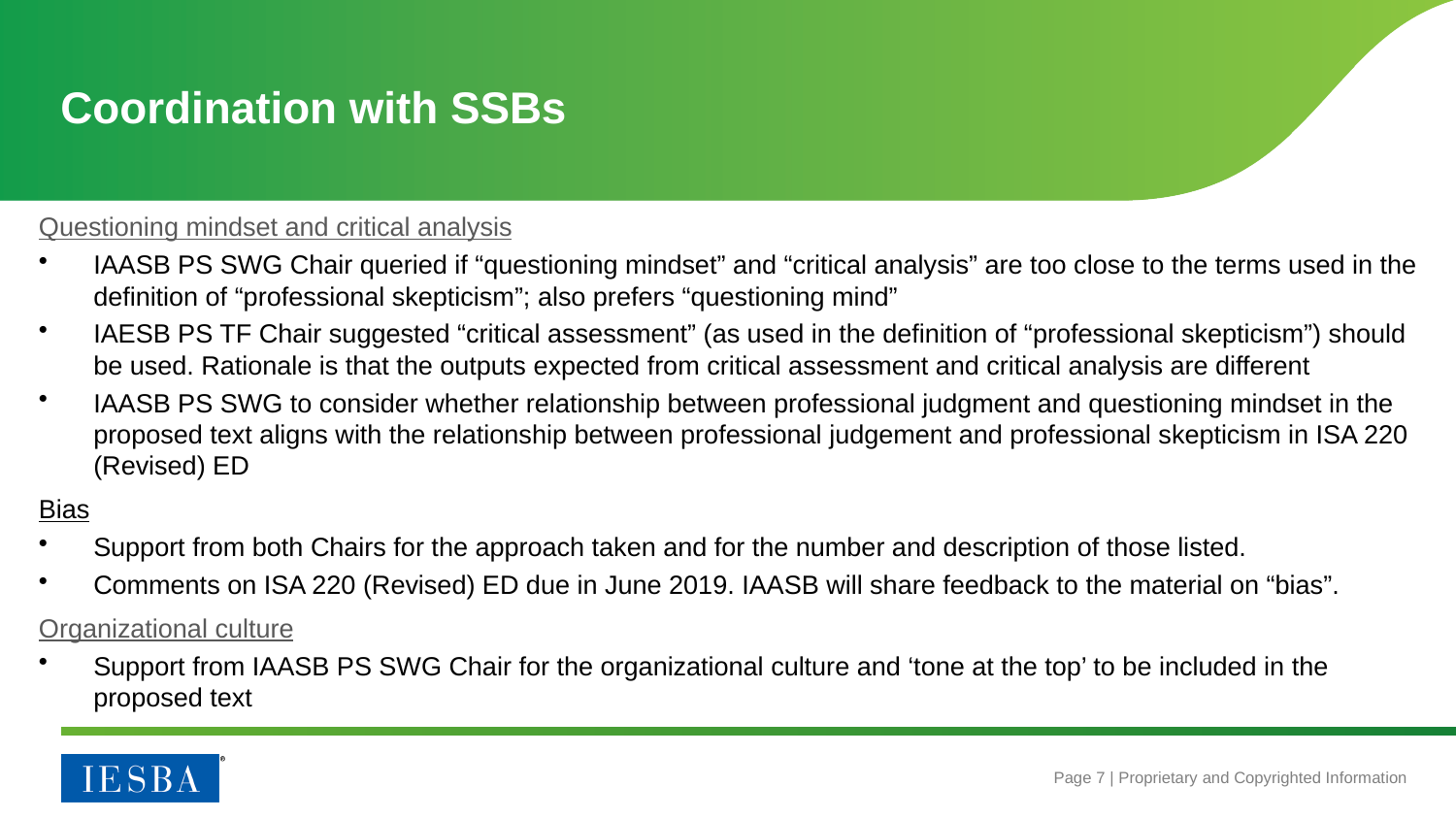

# Coordination with SSBs
Questioning mindset and critical analysis
IAASB PS SWG Chair queried if “questioning mindset” and “critical analysis” are too close to the terms used in the definition of “professional skepticism”; also prefers “questioning mind”
IAESB PS TF Chair suggested “critical assessment” (as used in the definition of “professional skepticism”) should be used. Rationale is that the outputs expected from critical assessment and critical analysis are different
IAASB PS SWG to consider whether relationship between professional judgment and questioning mindset in the proposed text aligns with the relationship between professional judgement and professional skepticism in ISA 220 (Revised) ED
Bias
Support from both Chairs for the approach taken and for the number and description of those listed.
Comments on ISA 220 (Revised) ED due in June 2019. IAASB will share feedback to the material on “bias”.
Organizational culture
Support from IAASB PS SWG Chair for the organizational culture and ‘tone at the top’ to be included in the proposed text